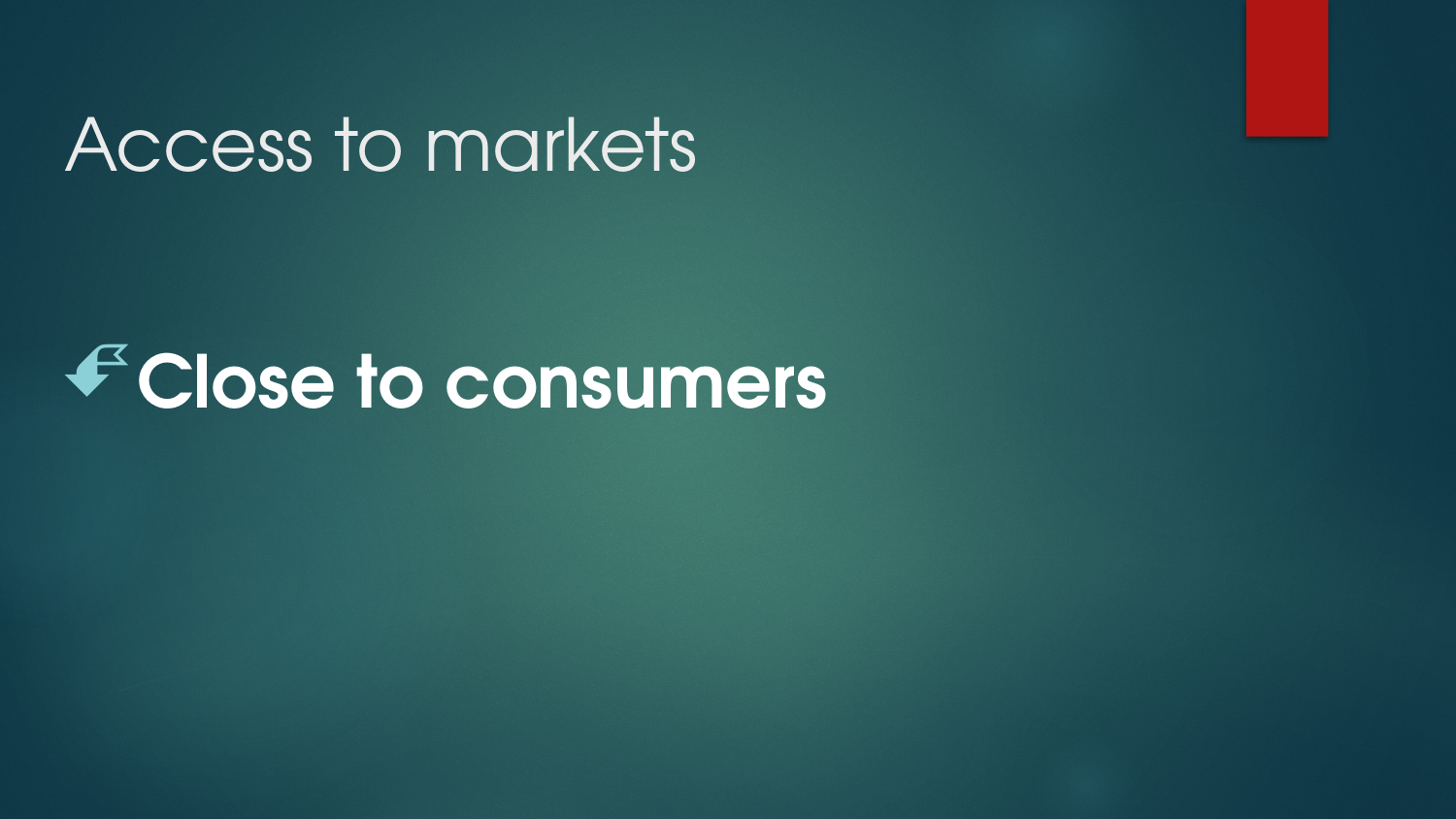

# Access to markets

Close to consumers